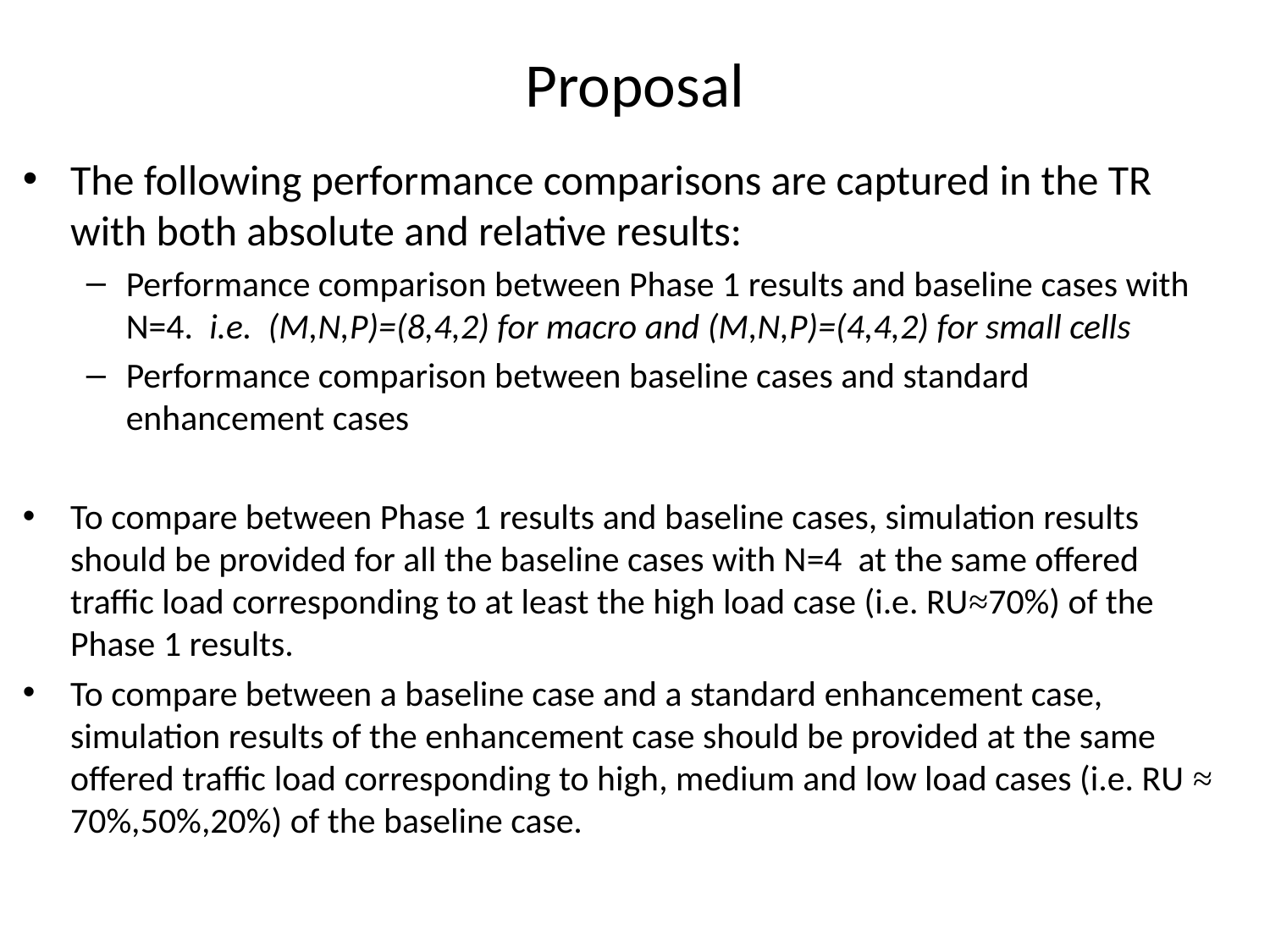

# Proposal
The following performance comparisons are captured in the TR with both absolute and relative results:
Performance comparison between Phase 1 results and baseline cases with N=4.  i.e.  (M,N,P)=(8,4,2) for macro and (M,N,P)=(4,4,2) for small cells
Performance comparison between baseline cases and standard enhancement cases

To compare between Phase 1 results and baseline cases, simulation results should be provided for all the baseline cases with N=4  at the same offered traffic load corresponding to at least the high load case (i.e. RU≈70%) of the Phase 1 results.
To compare between a baseline case and a standard enhancement case, simulation results of the enhancement case should be provided at the same offered traffic load corresponding to high, medium and low load cases (i.e. RU ≈ 70%,50%,20%) of the baseline case.